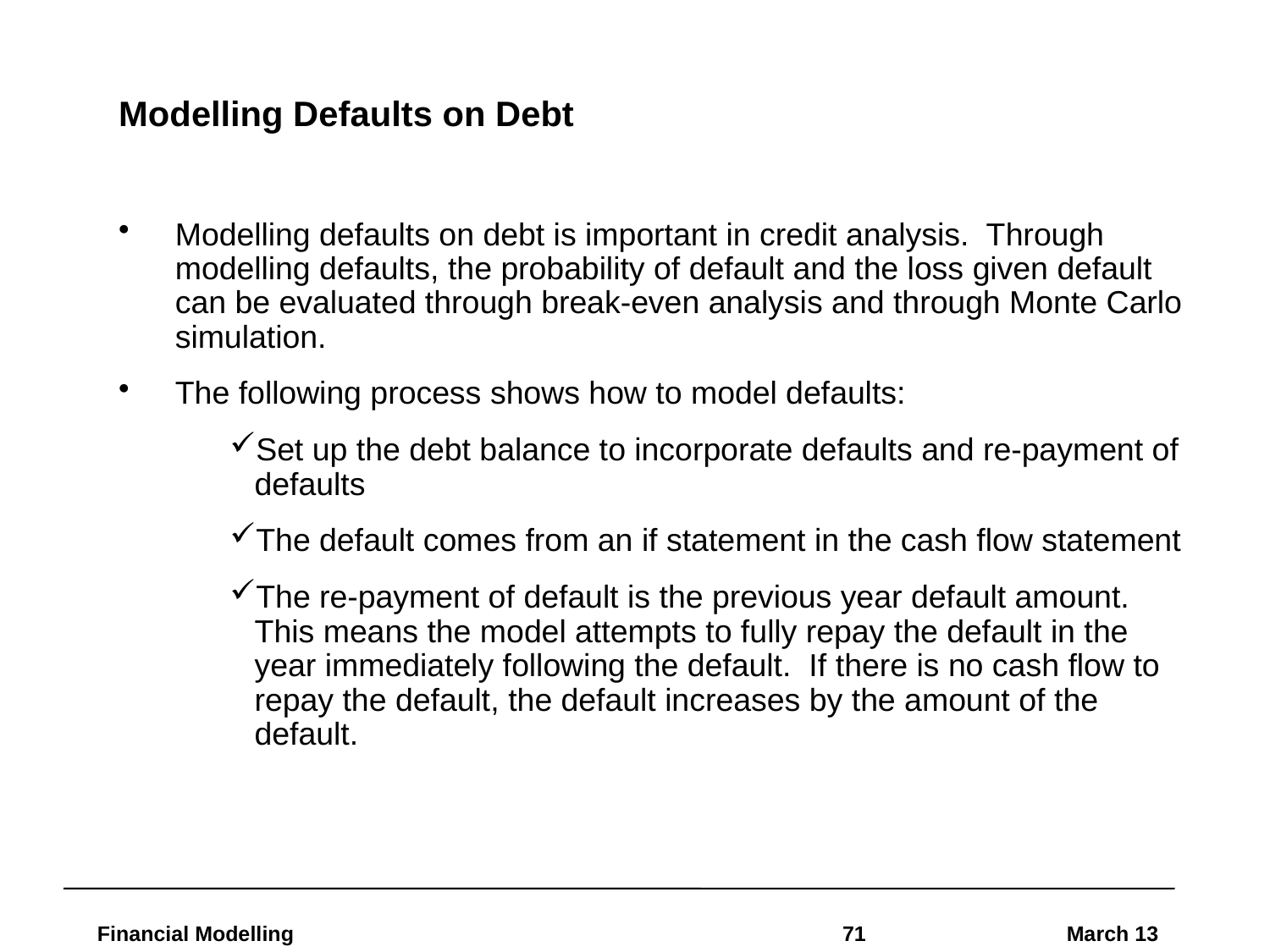

# Modelling Defaults on Debt
Modelling defaults on debt is important in credit analysis.  Through modelling defaults, the probability of default and the loss given default can be evaluated through break-even analysis and through Monte Carlo simulation.
The following process shows how to model defaults:
Set up the debt balance to incorporate defaults and re-payment of defaults
The default comes from an if statement in the cash flow statement
The re-payment of default is the previous year default amount.  This means the model attempts to fully repay the default in the year immediately following the default.  If there is no cash flow to repay the default, the default increases by the amount of the default.